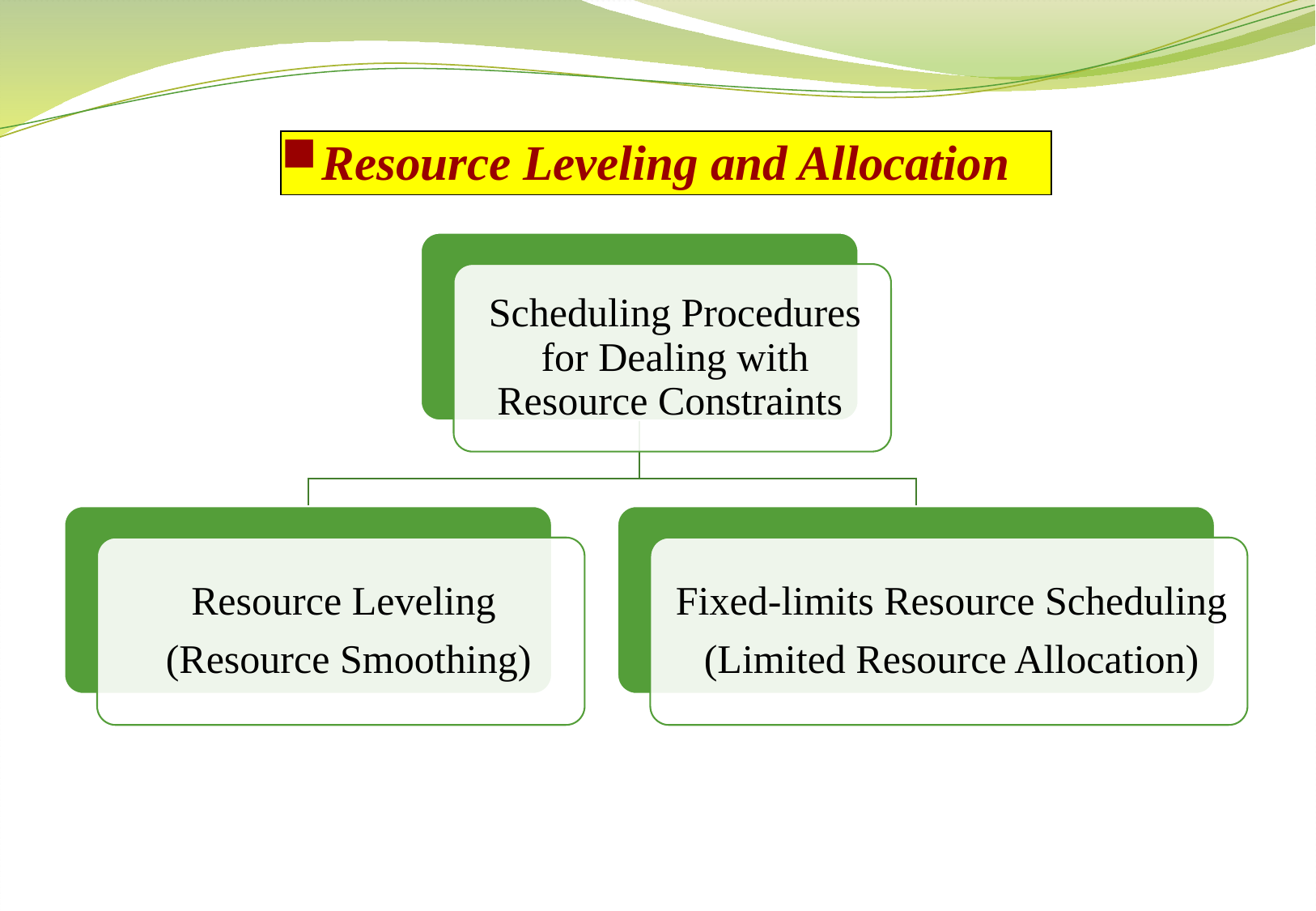

Resource Leveling and Allocation
Scheduling Procedures for Dealing with Resource Constraints
Resource Leveling
 (Resource Smoothing)
Fixed-limits Resource Scheduling
(Limited Resource Allocation)